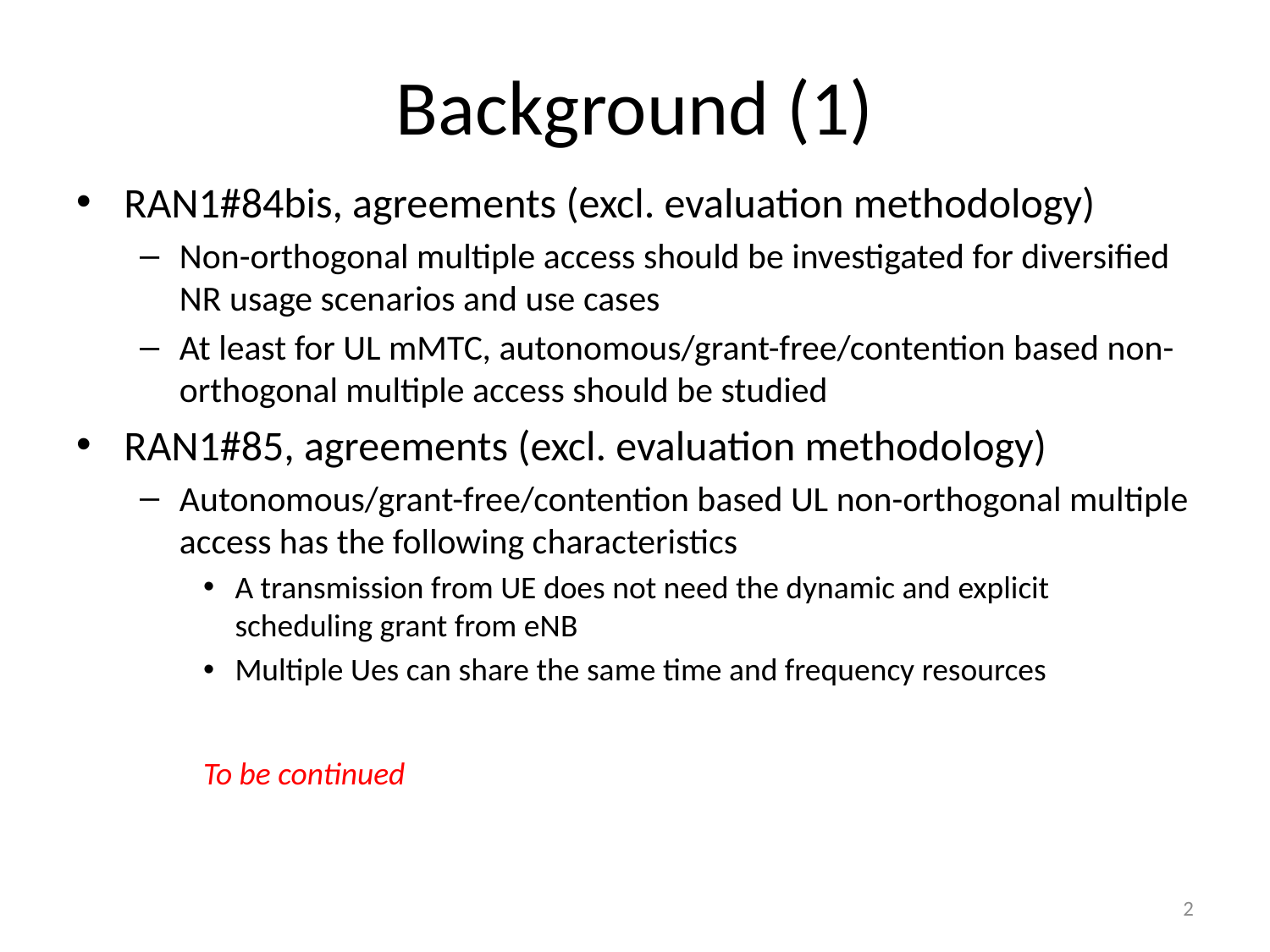

# Background (1)
RAN1#84bis, agreements (excl. evaluation methodology)
Non-orthogonal multiple access should be investigated for diversified NR usage scenarios and use cases
At least for UL mMTC, autonomous/grant-free/contention based non-orthogonal multiple access should be studied
RAN1#85, agreements (excl. evaluation methodology)
Autonomous/grant-free/contention based UL non-orthogonal multiple access has the following characteristics
A transmission from UE does not need the dynamic and explicit scheduling grant from eNB
Multiple Ues can share the same time and frequency resources

To be continued
2